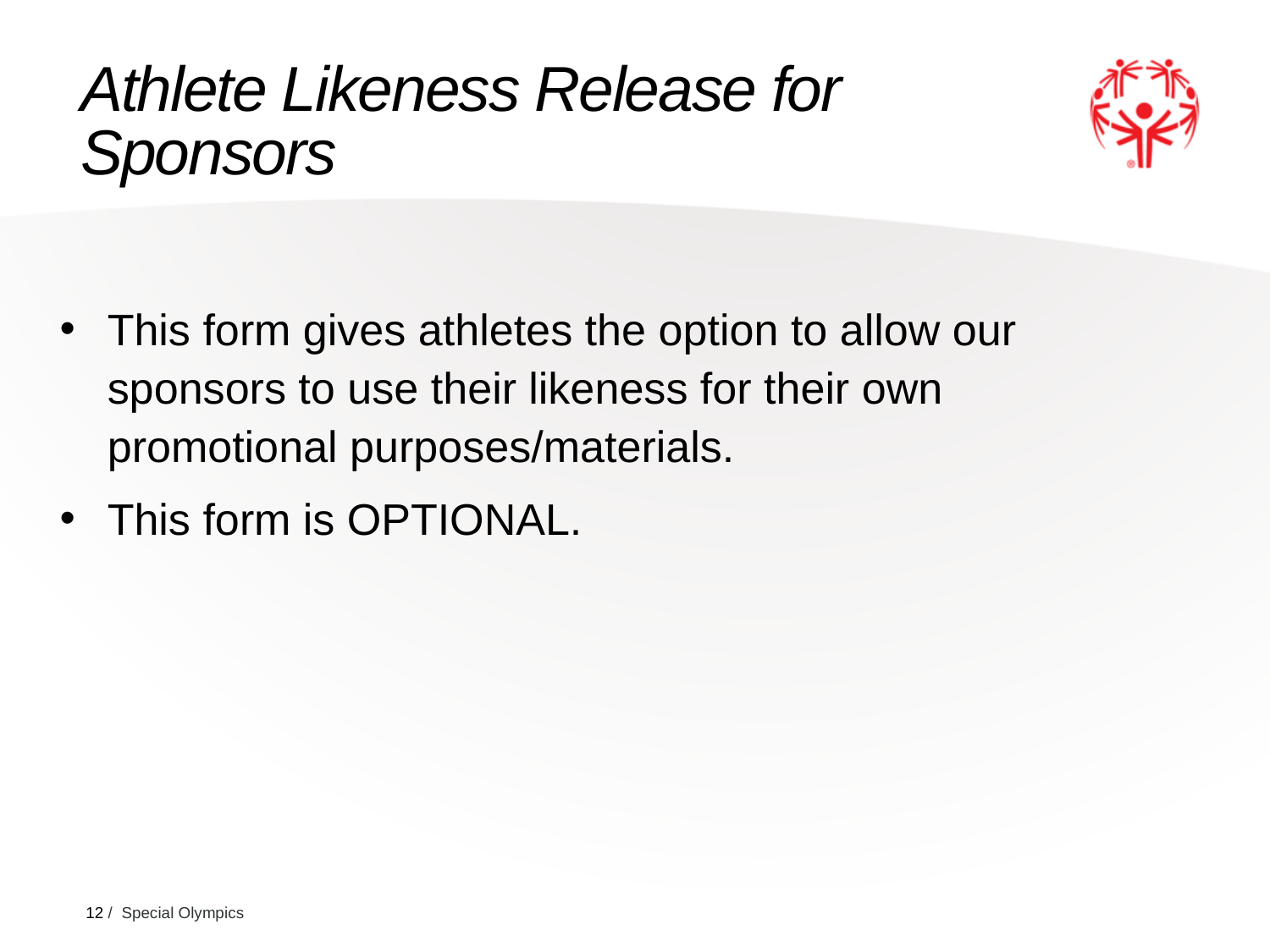

# Athlete Likeness Release for Sponsors
This form gives athletes the option to allow our sponsors to use their likeness for their own promotional purposes/materials.
This form is OPTIONAL.
12 /  Special Olympics